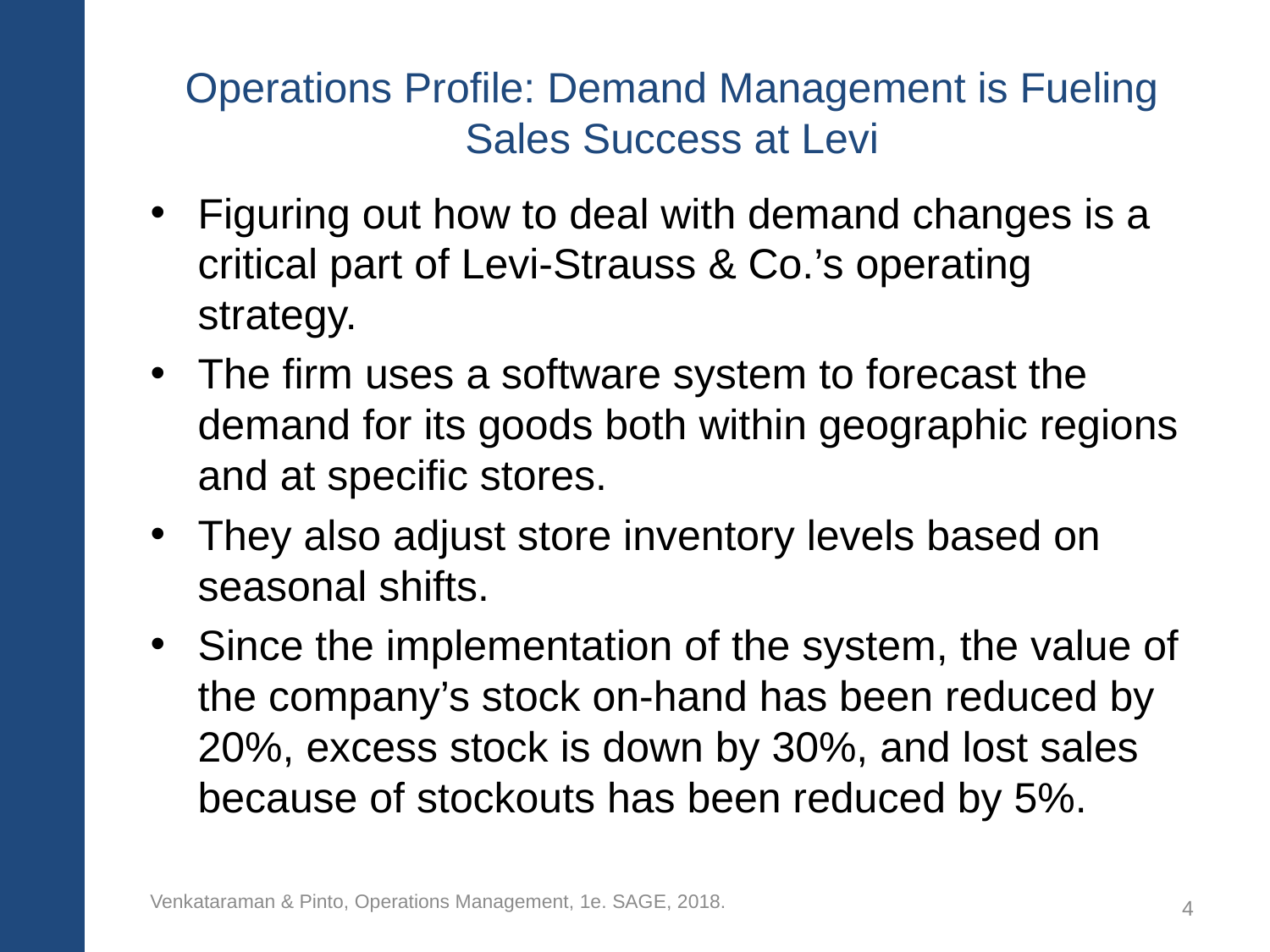

# Operations Profile: Demand Management is Fueling Sales Success at Levi
Figuring out how to deal with demand changes is a critical part of Levi-Strauss & Co.’s operating strategy.
The firm uses a software system to forecast the demand for its goods both within geographic regions and at specific stores.
They also adjust store inventory levels based on seasonal shifts.
Since the implementation of the system, the value of the company’s stock on-hand has been reduced by 20%, excess stock is down by 30%, and lost sales because of stockouts has been reduced by 5%.
Venkataraman & Pinto, Operations Management, 1e. SAGE, 2018.
4